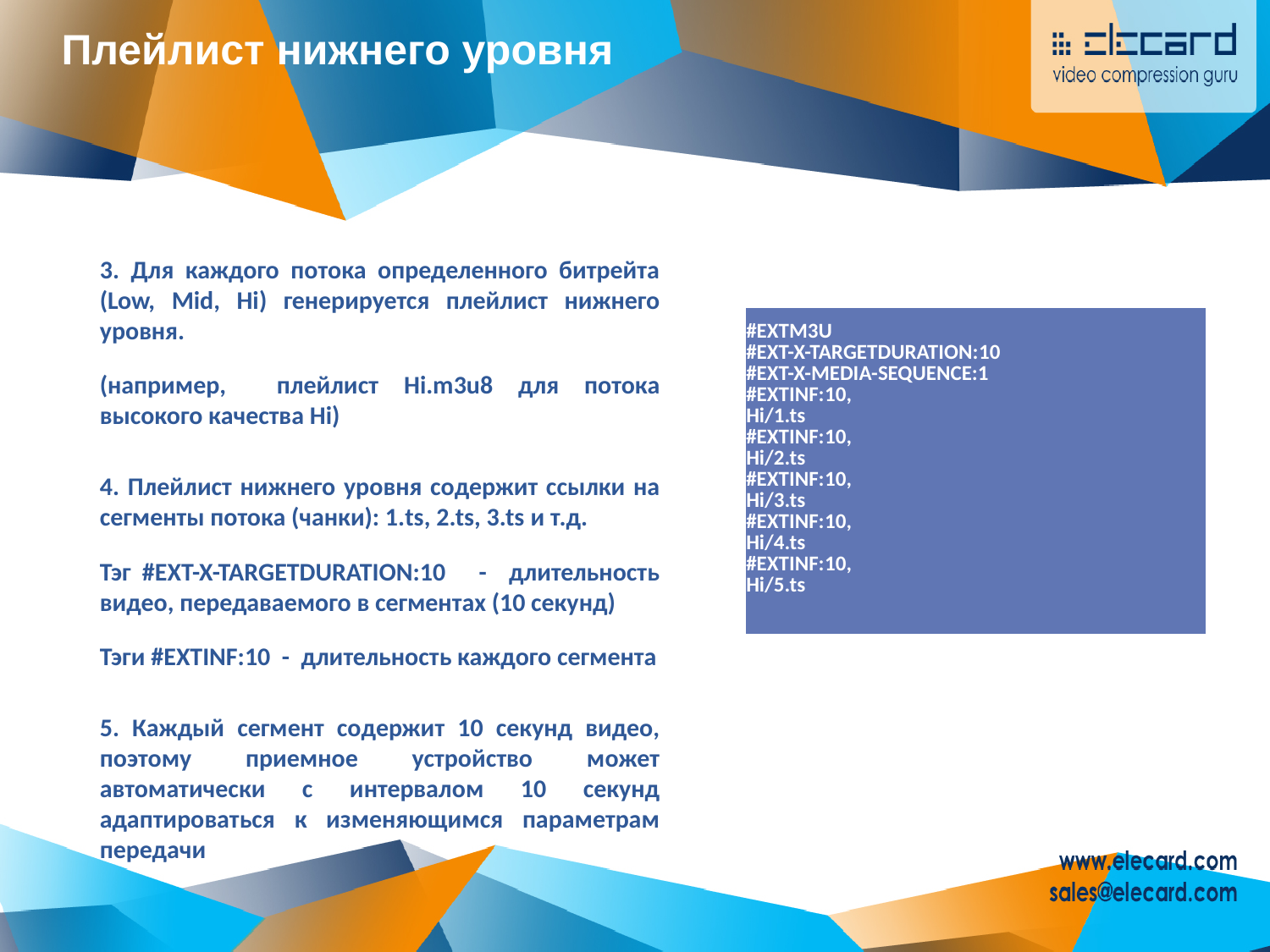

Плейлист нижнего уровня
3. Для каждого потока определенного битрейта (Low, Mid, Hi) генерируется плейлист нижнего уровня.

(например,  плейлист Hi.m3u8 для потока высокого качества Hi)

4. Плейлист нижнего уровня содержит ссылки на сегменты потока (чанки): 1.ts, 2.ts, 3.ts и т.д.

Тэг #EXT-X-TARGETDURATION:10   -  длительность видео, передаваемого в сегментах (10 секунд)

Тэги #EXTINF:10  -  длительность каждого сегмента

5. Каждый сегмент содержит 10 секунд видео, поэтому приемное устройство может автоматически с интервалом 10 секунд адаптироваться к изменяющимся параметрам передачи

| #EXTM3U #EXT-X-TARGETDURATION:10 #EXT-X-MEDIA-SEQUENCE:1 #EXTINF:10, Hi/1.ts #EXTINF:10, Hi/2.ts #EXTINF:10, Hi/3.ts #EXTINF:10, Hi/4.ts #EXTINF:10, Hi/5.ts |
| --- |